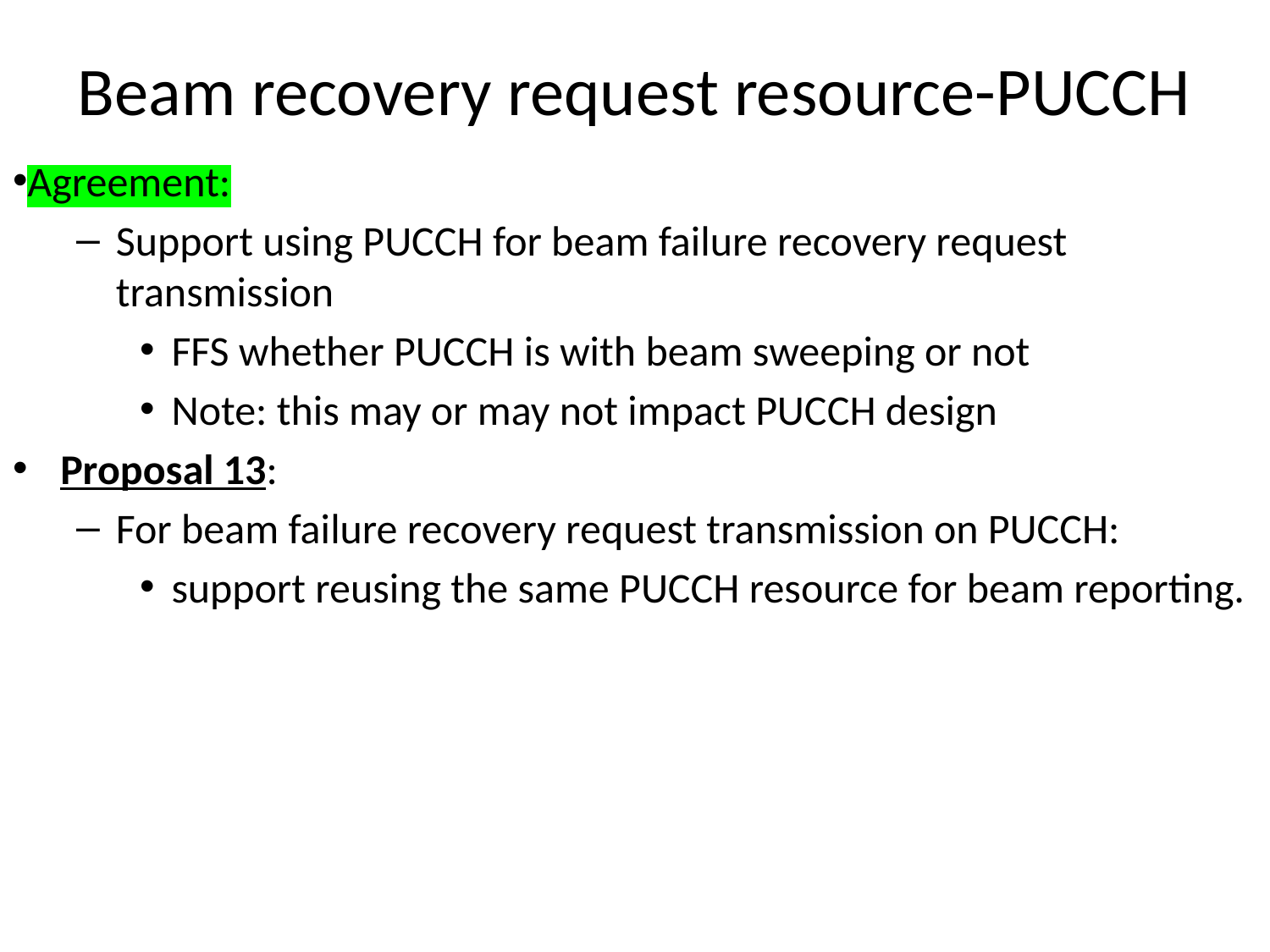

# Beam recovery request resource-PUCCH
Agreement:
Support using PUCCH for beam failure recovery request transmission
FFS whether PUCCH is with beam sweeping or not
Note: this may or may not impact PUCCH design
Proposal 13:
For beam failure recovery request transmission on PUCCH:
support reusing the same PUCCH resource for beam reporting.